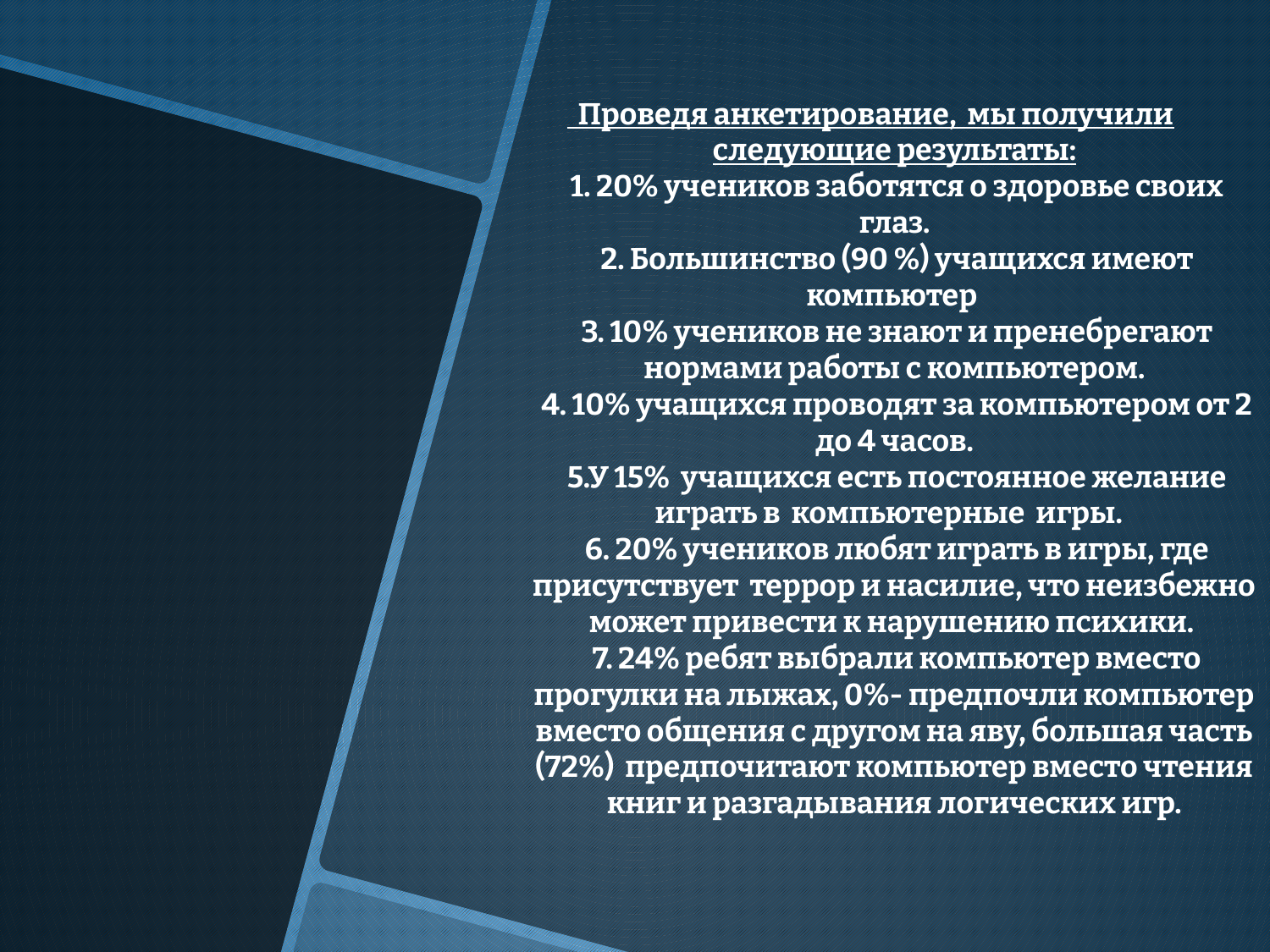

Проведя анкетирование,  мы получили следующие результаты:
 1. 20% учеников заботятся о здоровье своих глаз.
 2. Большинство (90 %) учащихся имеют компьютер
 3. 10% учеников не знают и пренебрегают нормами работы с компьютером.
 4. 10% учащихся проводят за компьютером от 2 до 4 часов.
 5.У 15%  учащихся есть постоянное желание играть в  компьютерные  игры.
 6. 20% учеников любят играть в игры, где присутствует  террор и насилие, что неизбежно может привести к нарушению психики.
 7. 24% ребят выбрали компьютер вместо прогулки на лыжах, 0%- предпочли компьютер вместо общения с другом на яву, большая часть (72%)  предпочитают компьютер вместо чтения книг и разгадывания логических игр.

#